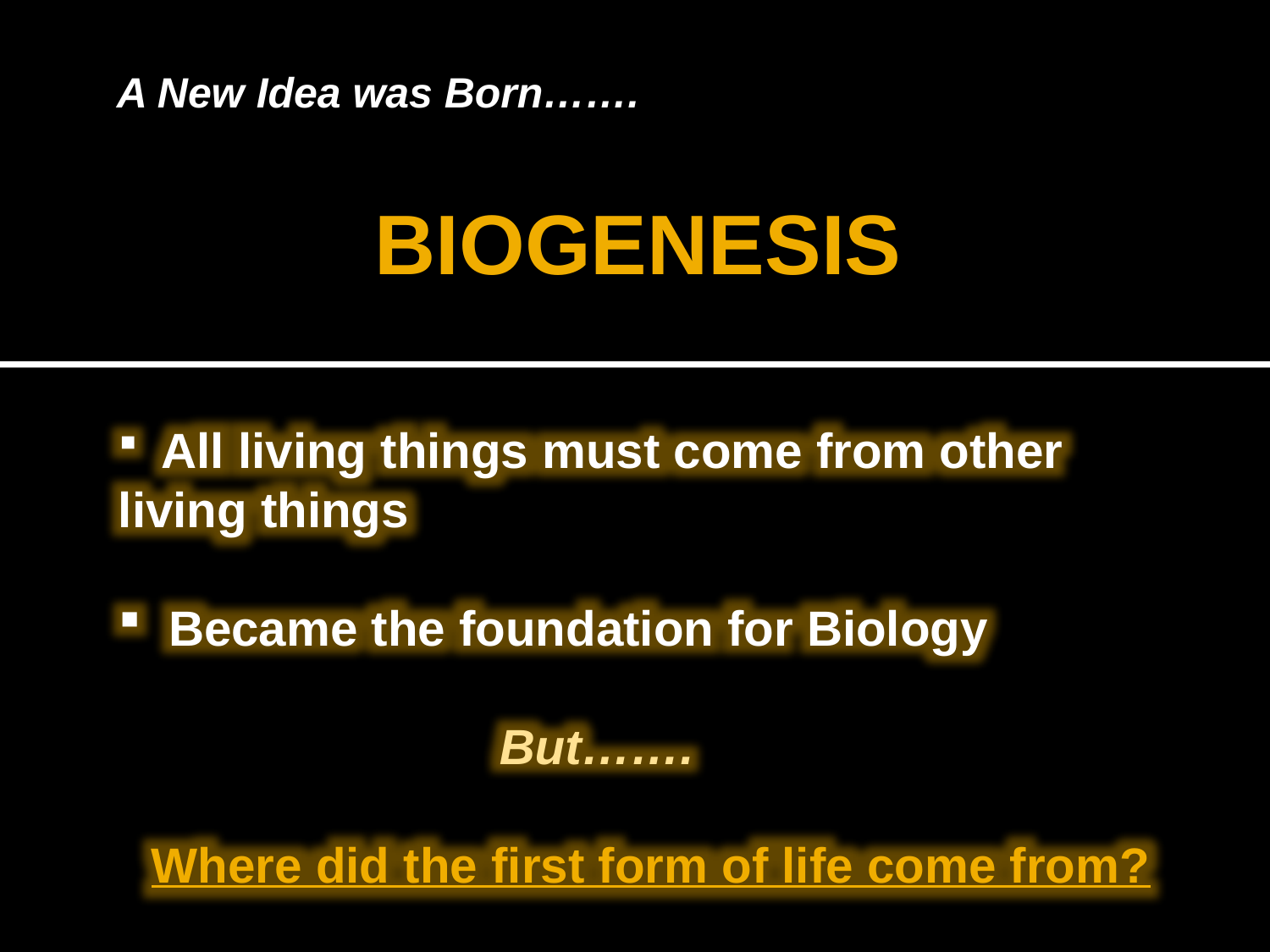

# A New Idea was Born…….
BIOGENESIS
  All living things must come from other living things

  Became the foundation for Biology

But…….

Where did the first form of life come from?